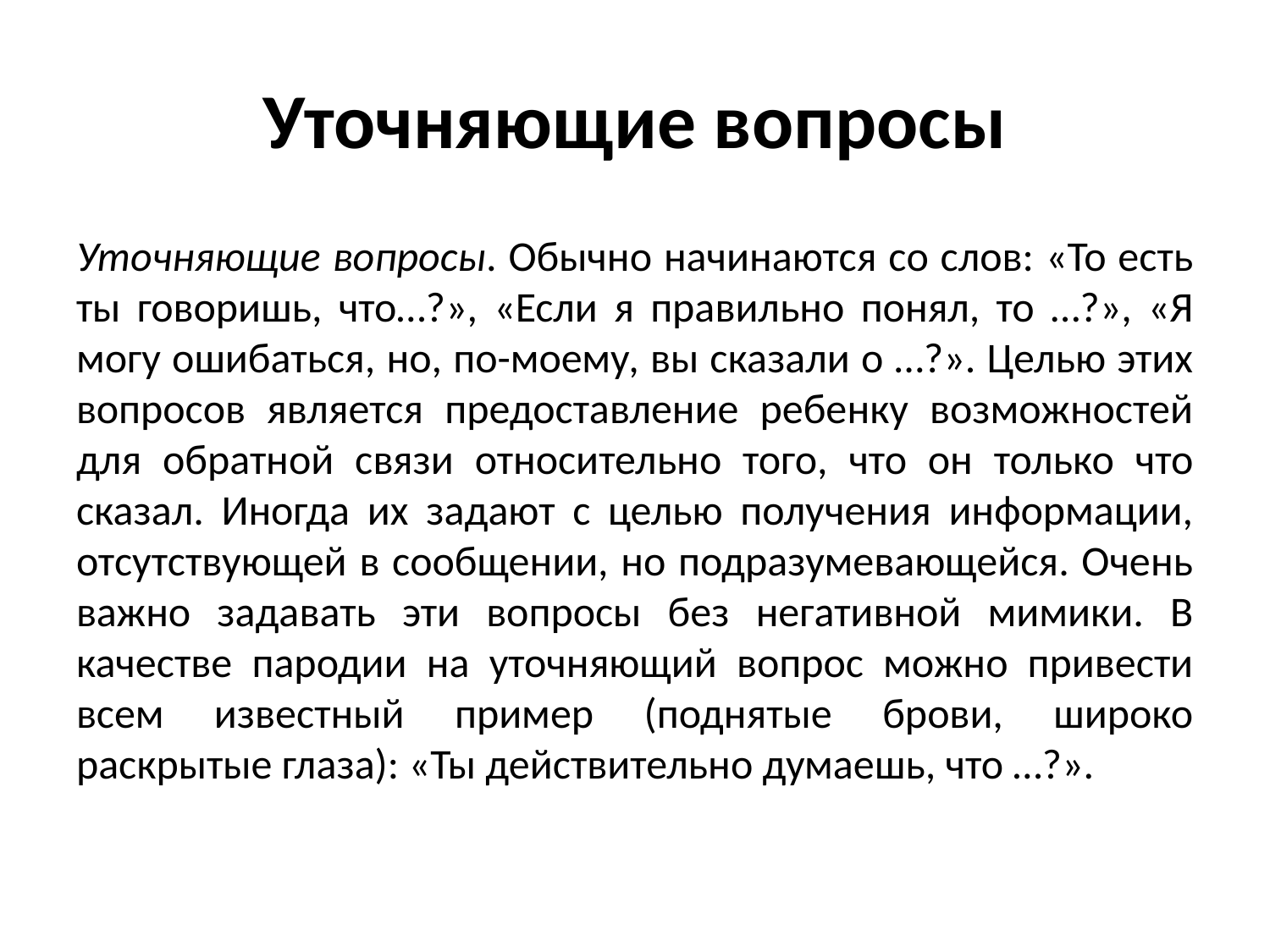

# Уточняющие вопросы
Уточняющие вопросы. Обычно начинаются со слов: «То есть ты говоришь, что…?», «Если я правильно понял, то …?», «Я могу ошибаться, но, по-моему, вы сказали о …?». Целью этих вопросов является предоставление ребенку возможностей для обратной связи относительно того, что он только что сказал. Иногда их задают с целью получения информации, отсутствующей в сообщении, но подразумевающейся. Очень важно задавать эти вопросы без негативной мимики. В качестве пародии на уточняющий вопрос можно привести всем известный пример (поднятые брови, широко раскрытые глаза): «Ты действительно думаешь, что …?».